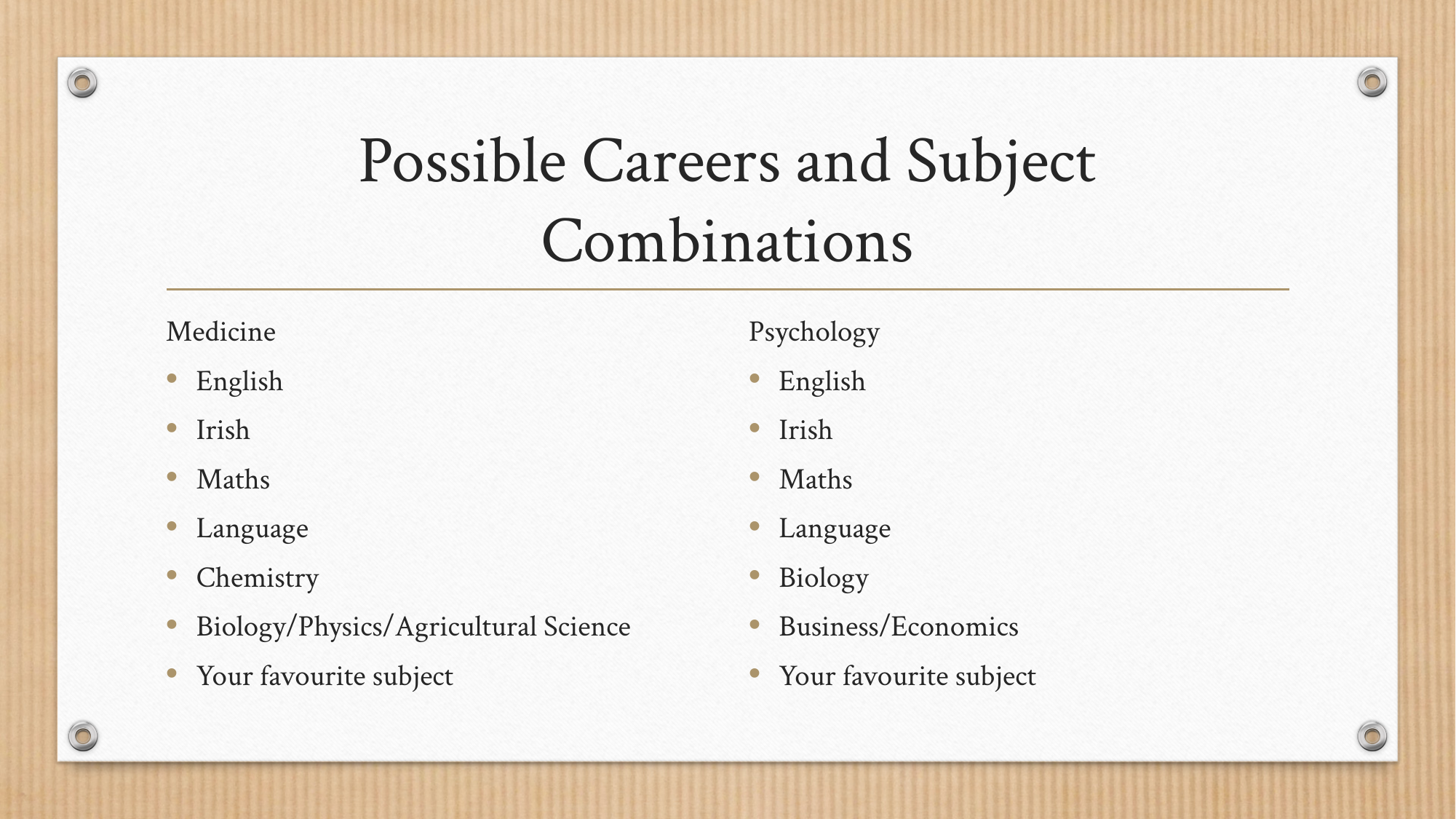

# Possible Careers and Subject Combinations
Medicine
English
Irish
Maths
Language
Chemistry
Biology/Physics/Agricultural Science
Your favourite subject
Psychology
English
Irish
Maths
Language
Biology
Business/Economics
Your favourite subject